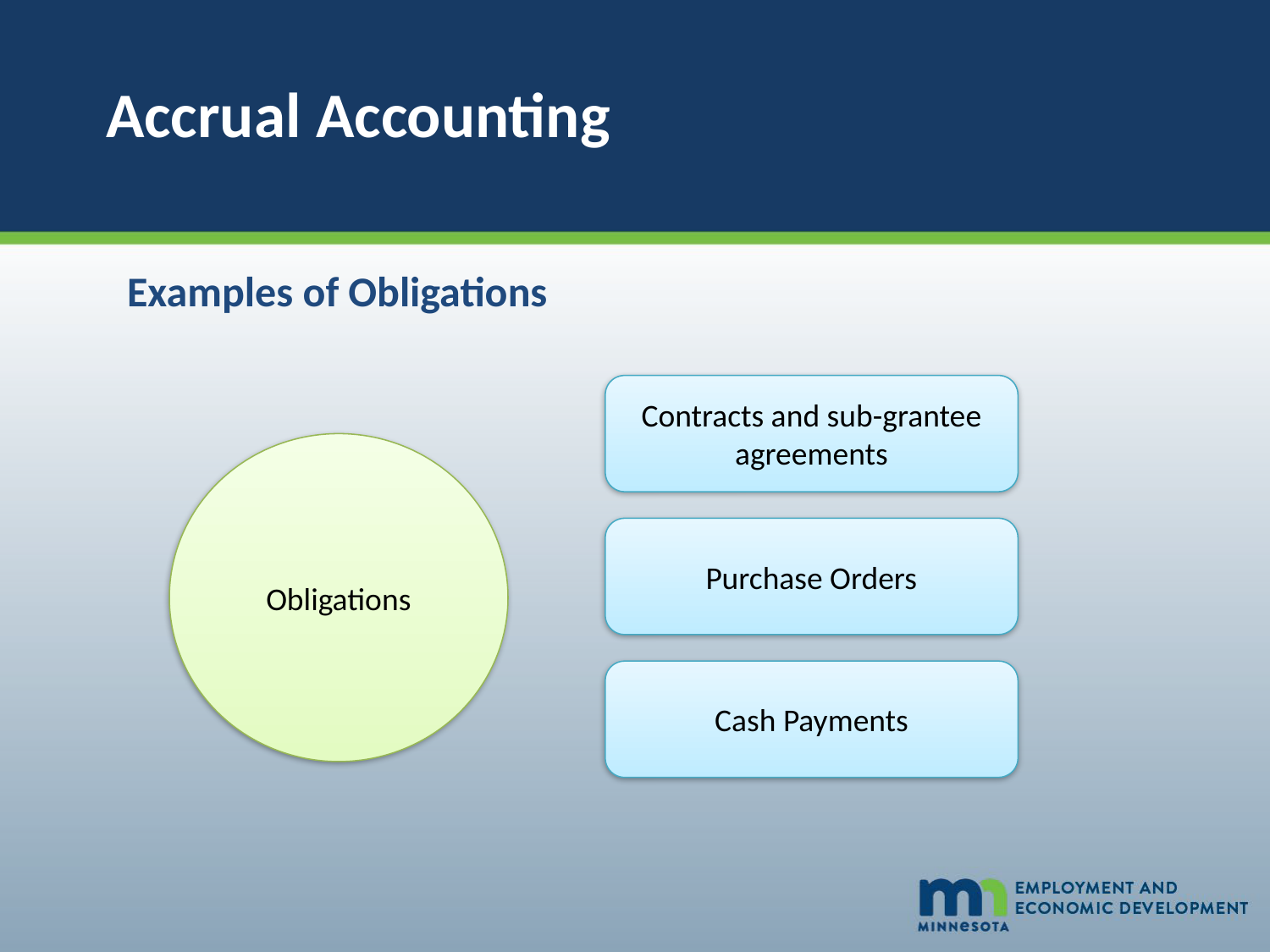

# Accrual Accounting
Examples of Obligations

Contracts and sub-grantee agreements
Obligations
Purchase Orders
Cash Payments